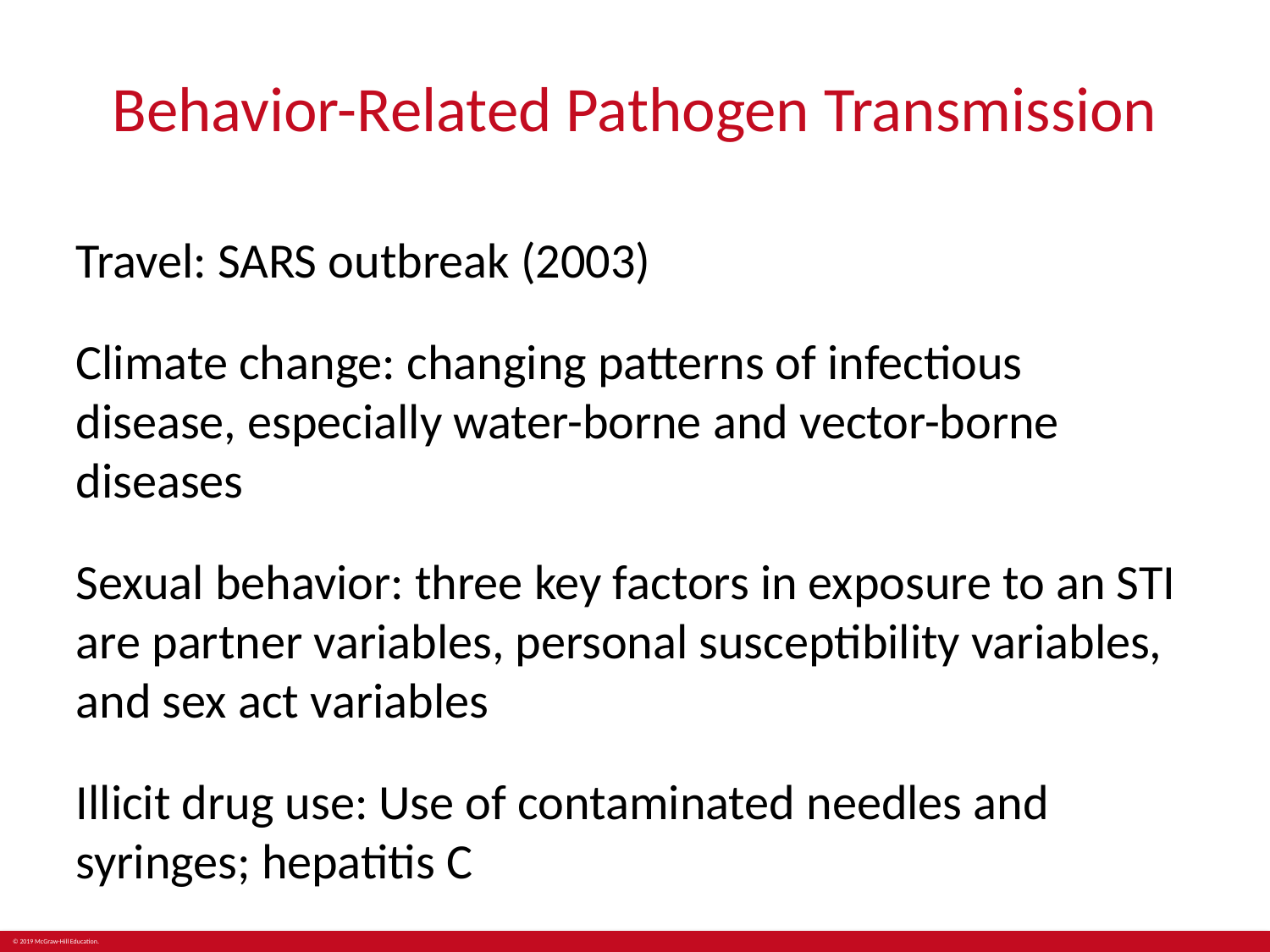

# Behavior-Related Pathogen Transmission
Travel: SARS outbreak (2003)
Climate change: changing patterns of infectious disease, especially water-borne and vector-borne diseases
Sexual behavior: three key factors in exposure to an STI are partner variables, personal susceptibility variables, and sex act variables
Illicit drug use: Use of contaminated needles and syringes; hepatitis C